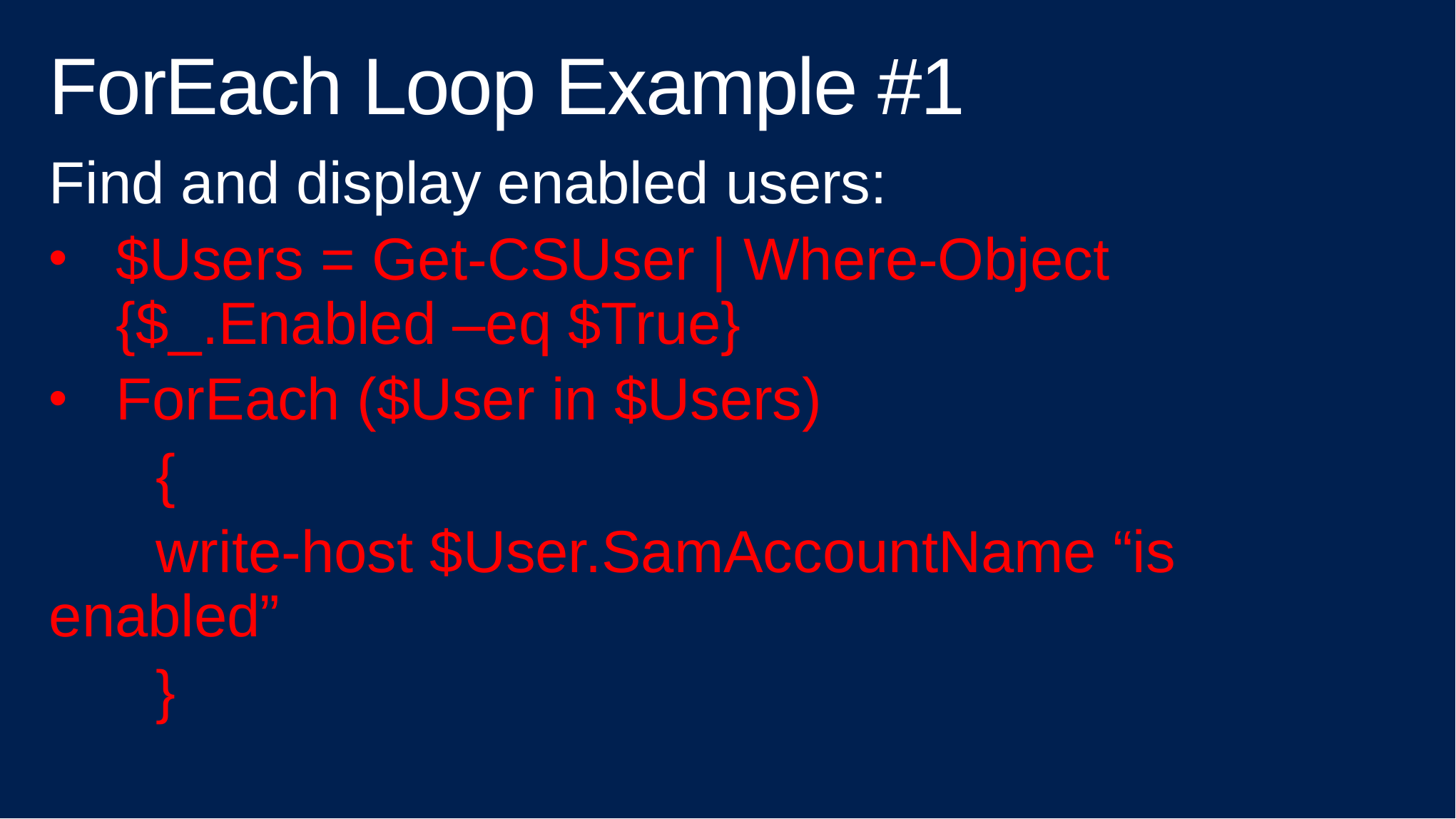

# ForEach Loop Example #1
Find and display enabled users:
$Users = Get-CSUser | Where-Object {$_.Enabled –eq $True}
ForEach ($User in $Users)
	{
	write-host $User.SamAccountName “is enabled”
	}